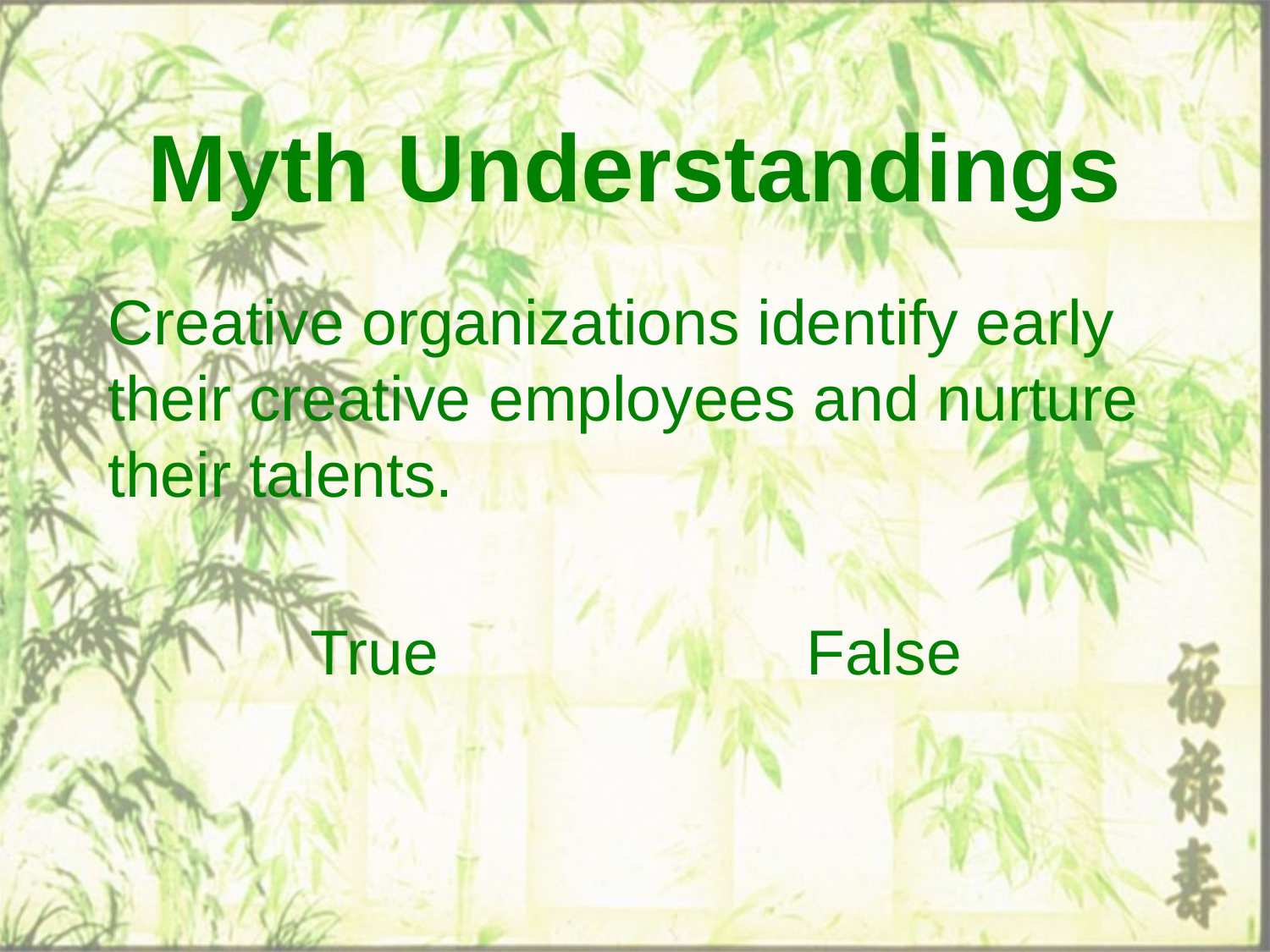

# Myth Understandings
Creative organizations identify early their creative employees and nurture their talents.

 True			False